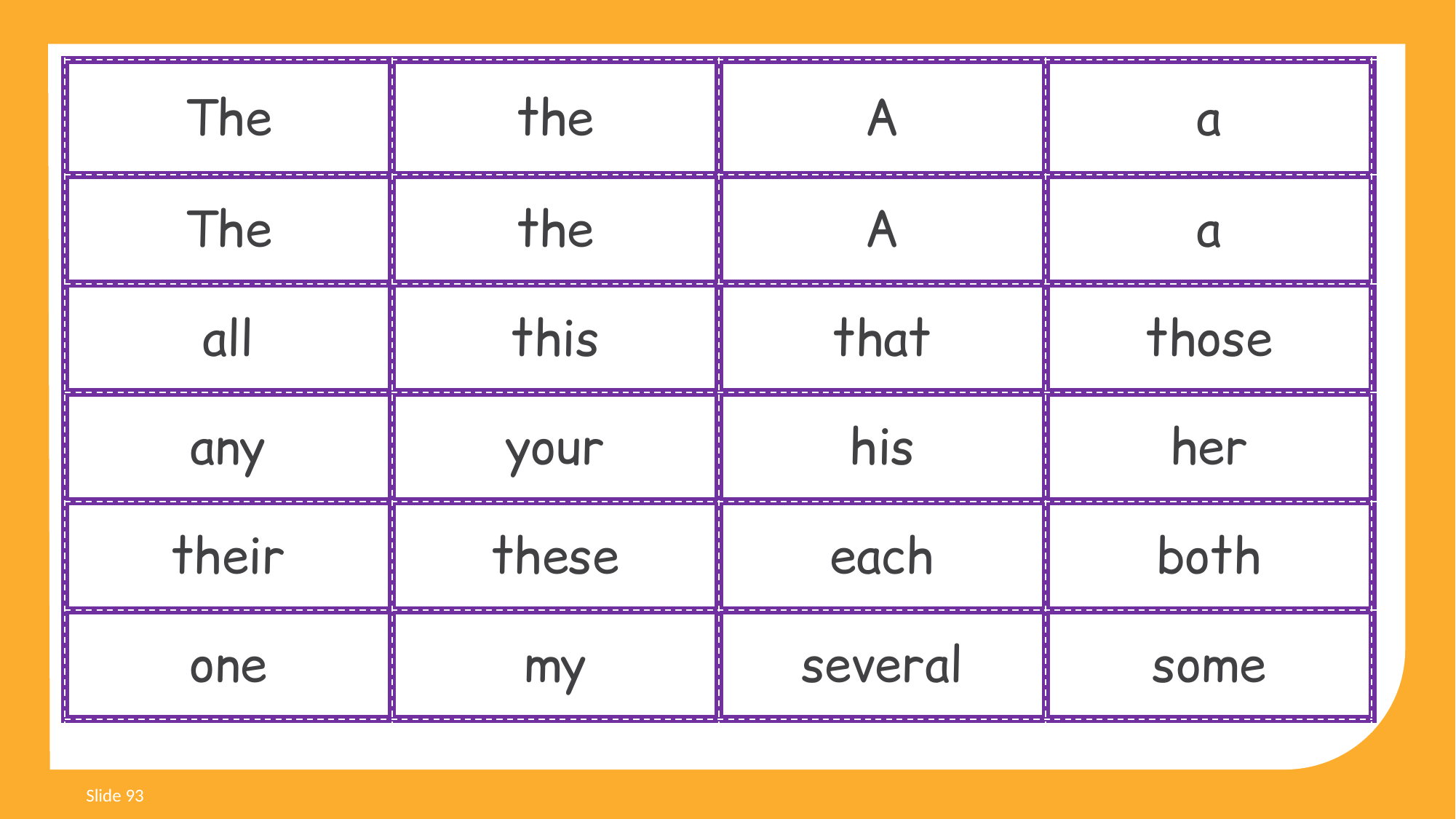

| The | the | A | a |
| --- | --- | --- | --- |
| The | the | A | a |
| all | this | that | those |
| any | your | his | her |
| their | these | each | both |
| one | my | several | some |
Slide 93